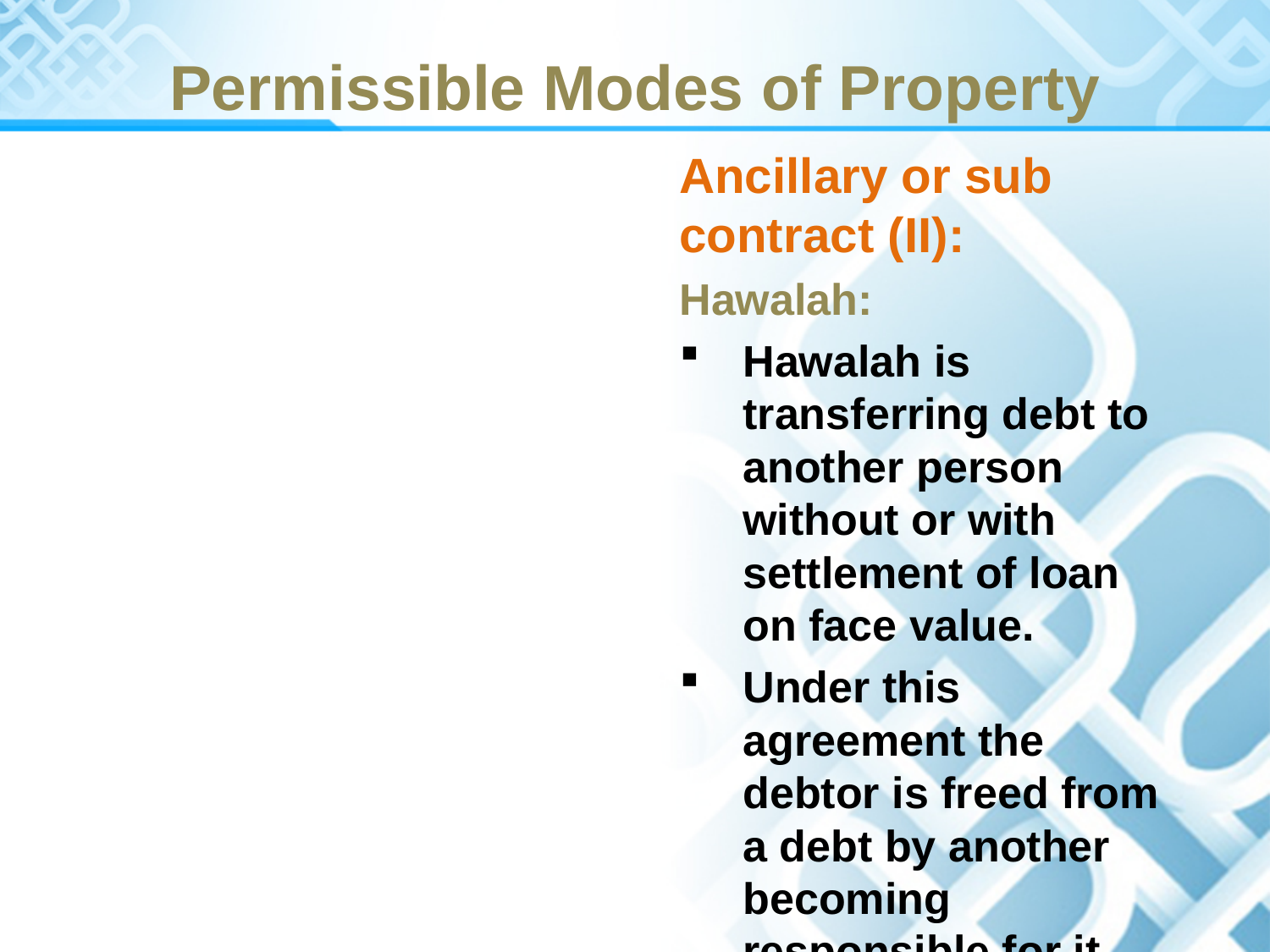

Permissible Modes of Property
Ancillary or sub contract (II):
Hawalah:
Hawalah is transferring debt to another person without or with settlement of loan on face value.
Under this agreement the debtor is freed from a debt by another becoming responsible for it.